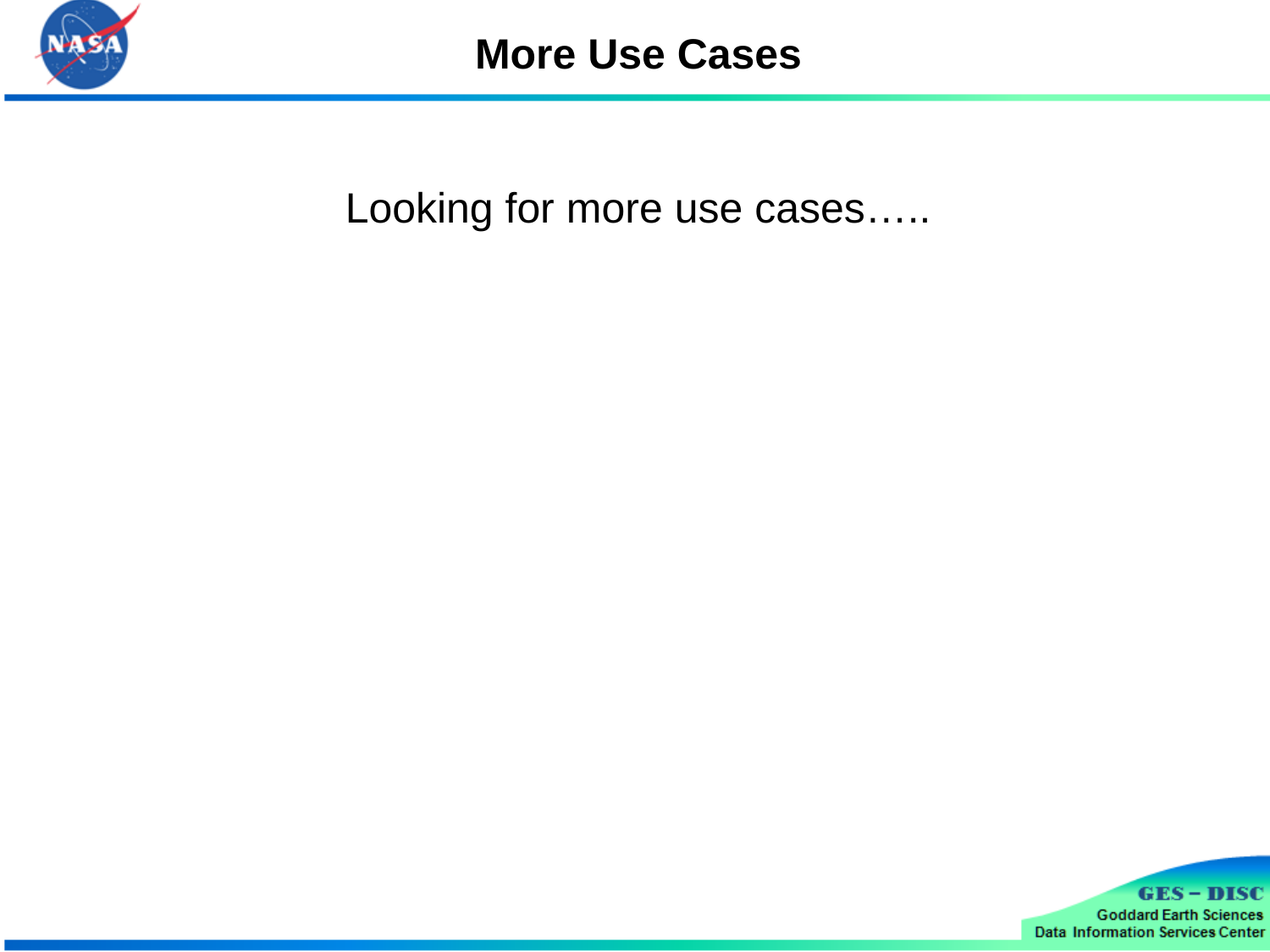

# More Use Cases
Looking for more use cases…..